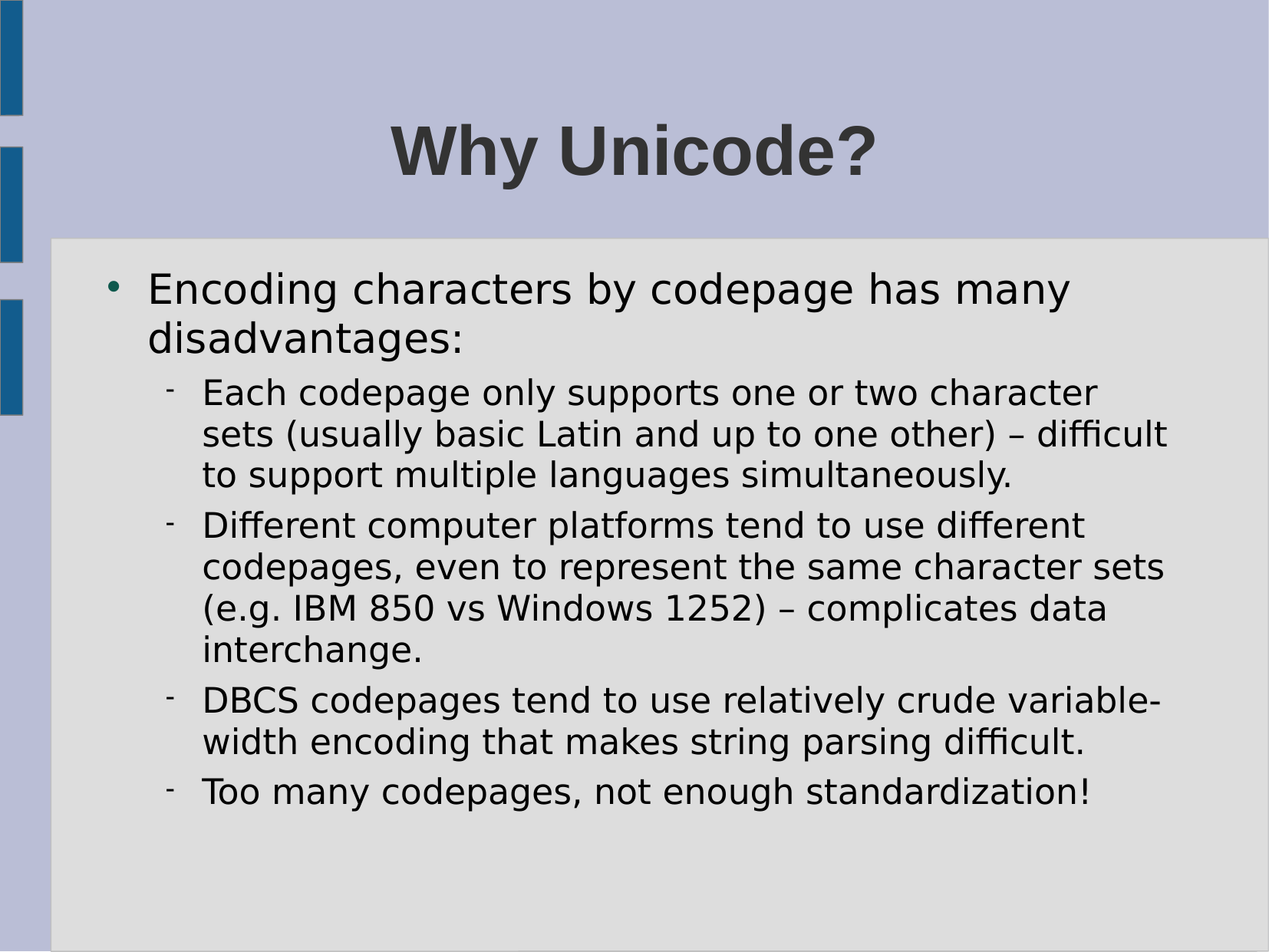

# Why Unicode?
Encoding characters by codepage has many disadvantages:
Each codepage only supports one or two character sets (usually basic Latin and up to one other) – difficult to support multiple languages simultaneously.
Different computer platforms tend to use different codepages, even to represent the same character sets (e.g. IBM 850 vs Windows 1252) – complicates data interchange.
DBCS codepages tend to use relatively crude variable-width encoding that makes string parsing difficult.
Too many codepages, not enough standardization!